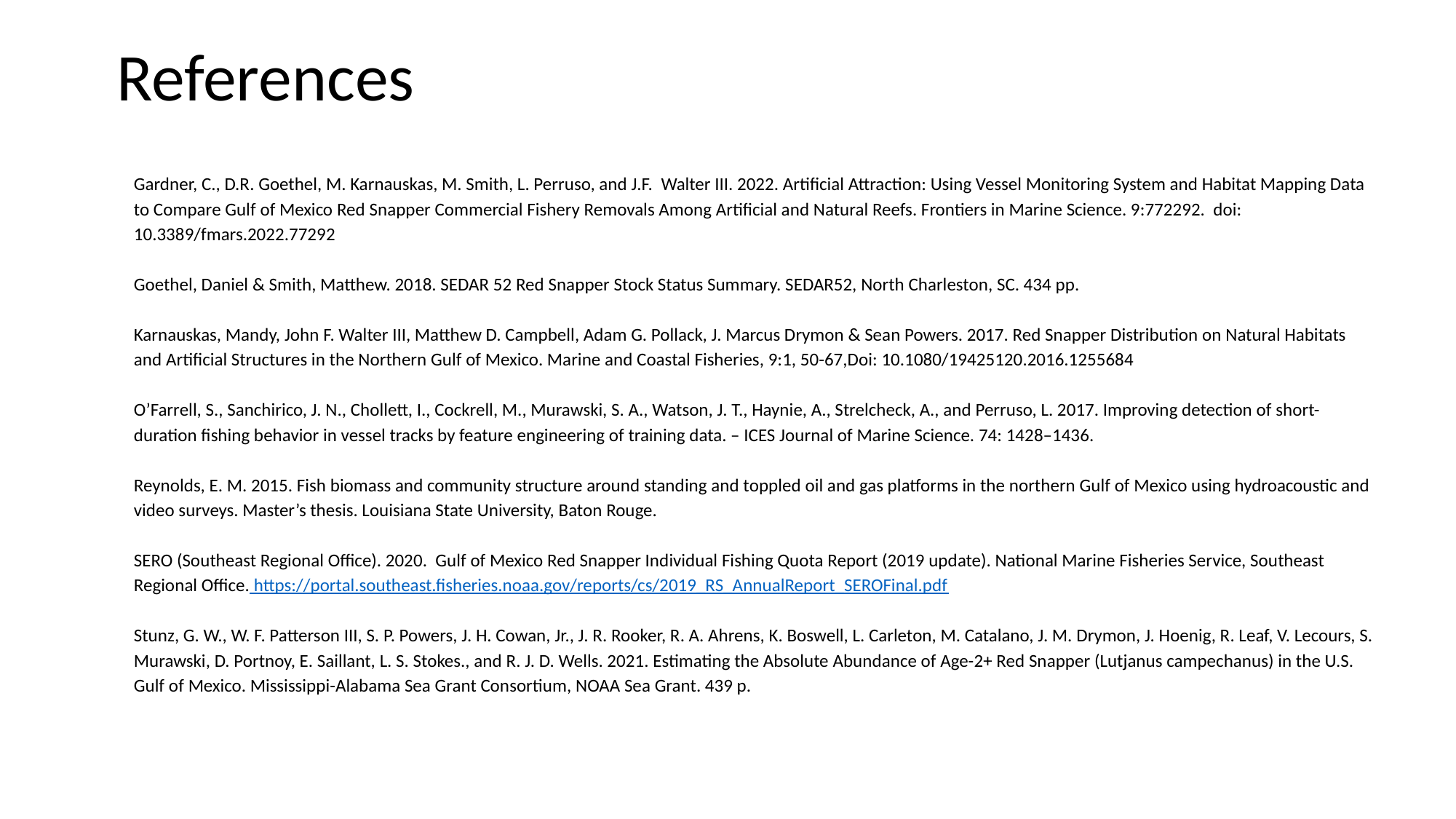

# References
Gardner, C., D.R. Goethel, M. Karnauskas, M. Smith, L. Perruso, and J.F.  Walter III. 2022. Artificial Attraction: Using Vessel Monitoring System and Habitat Mapping Data to Compare Gulf of Mexico Red Snapper Commercial Fishery Removals Among Artificial and Natural Reefs. Frontiers in Marine Science. 9:772292.  doi: 10.3389/fmars.2022.77292

Goethel, Daniel & Smith, Matthew. 2018. SEDAR 52 Red Snapper Stock Status Summary. SEDAR52, North Charleston, SC. 434 pp.

Karnauskas, Mandy, John F. Walter III, Matthew D. Campbell, Adam G. Pollack, J. Marcus Drymon & Sean Powers. 2017. Red Snapper Distribution on Natural Habitats and Artificial Structures in the Northern Gulf of Mexico. Marine and Coastal Fisheries, 9:1, 50-67,Doi: 10.1080/19425120.2016.1255684

O’Farrell, S., Sanchirico, J. N., Chollett, I., Cockrell, M., Murawski, S. A., Watson, J. T., Haynie, A., Strelcheck, A., and Perruso, L. 2017. Improving detection of short-duration fishing behavior in vessel tracks by feature engineering of training data. – ICES Journal of Marine Science. 74: 1428–1436.

Reynolds, E. M. 2015. Fish biomass and community structure around standing and toppled oil and gas platforms in the northern Gulf of Mexico using hydroacoustic and video surveys. Master’s thesis. Louisiana State University, Baton Rouge.

SERO (Southeast Regional Office). 2020.  Gulf of Mexico Red Snapper Individual Fishing Quota Report (2019 update). National Marine Fisheries Service, Southeast Regional Office. https://portal.southeast.fisheries.noaa.gov/reports/cs/2019_RS_AnnualReport_SEROFinal.pdf

Stunz, G. W., W. F. Patterson III, S. P. Powers, J. H. Cowan, Jr., J. R. Rooker, R. A. Ahrens, K. Boswell, L. Carleton, M. Catalano, J. M. Drymon, J. Hoenig, R. Leaf, V. Lecours, S. Murawski, D. Portnoy, E. Saillant, L. S. Stokes., and R. J. D. Wells. 2021. Estimating the Absolute Abundance of Age-2+ Red Snapper (Lutjanus campechanus) in the U.S. Gulf of Mexico. Mississippi-Alabama Sea Grant Consortium, NOAA Sea Grant. 439 p.